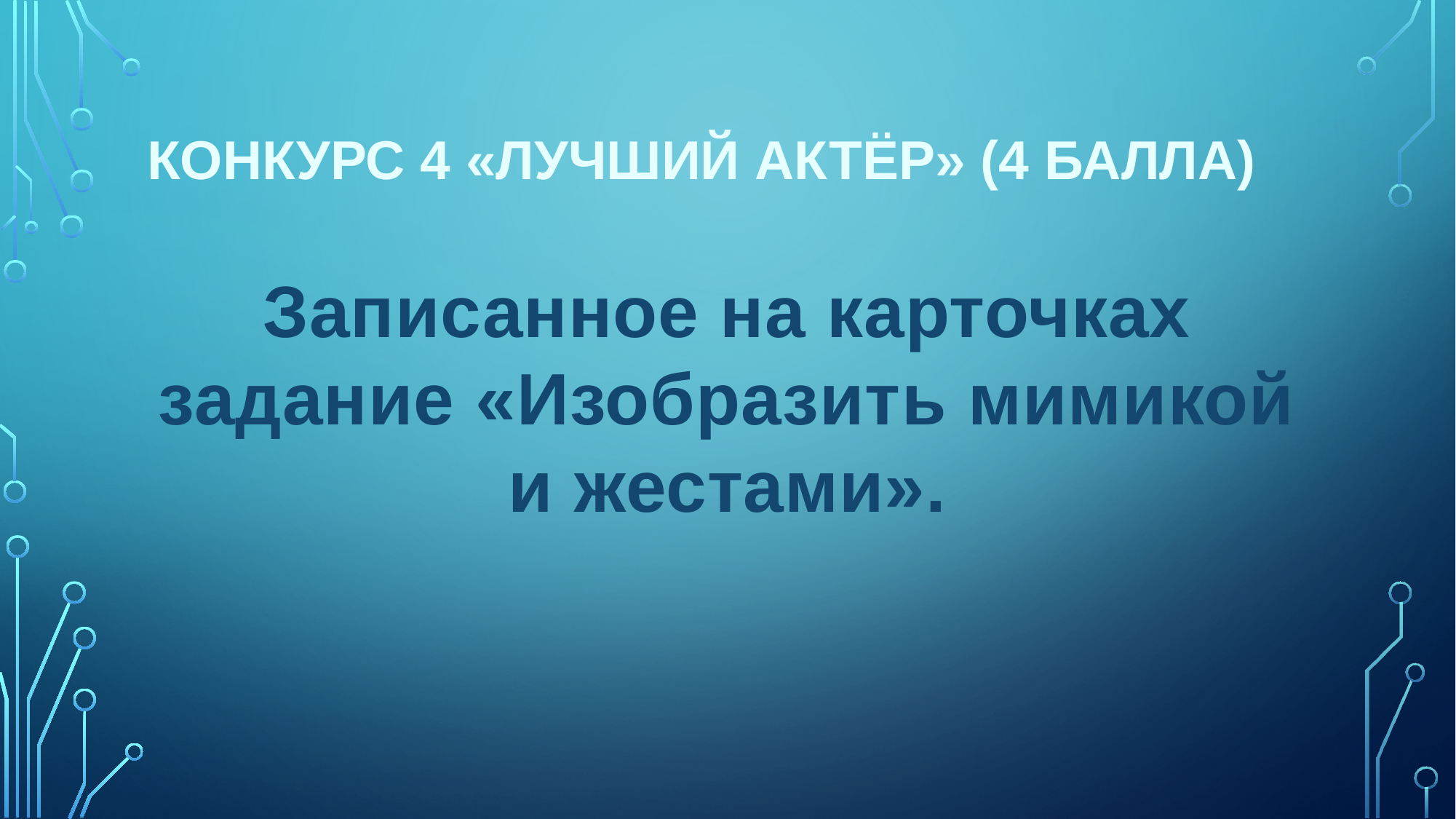

# Конкурс 4 «Лучший актёр» (4 балла)
Записанное на карточках задание «Изобразить мимикой и жестами».